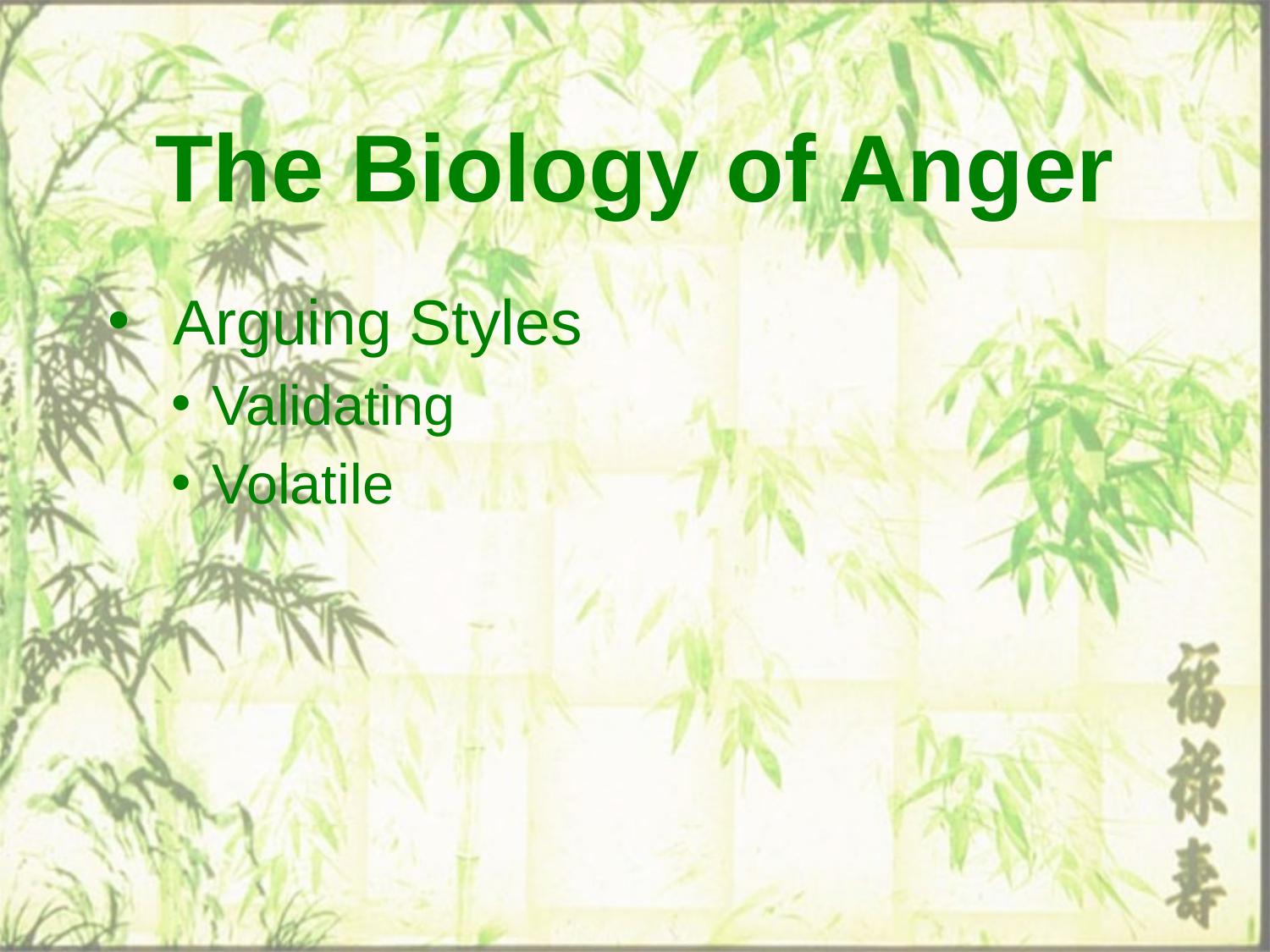

# The Biology of Anger
 Arguing Styles
Validating
Volatile